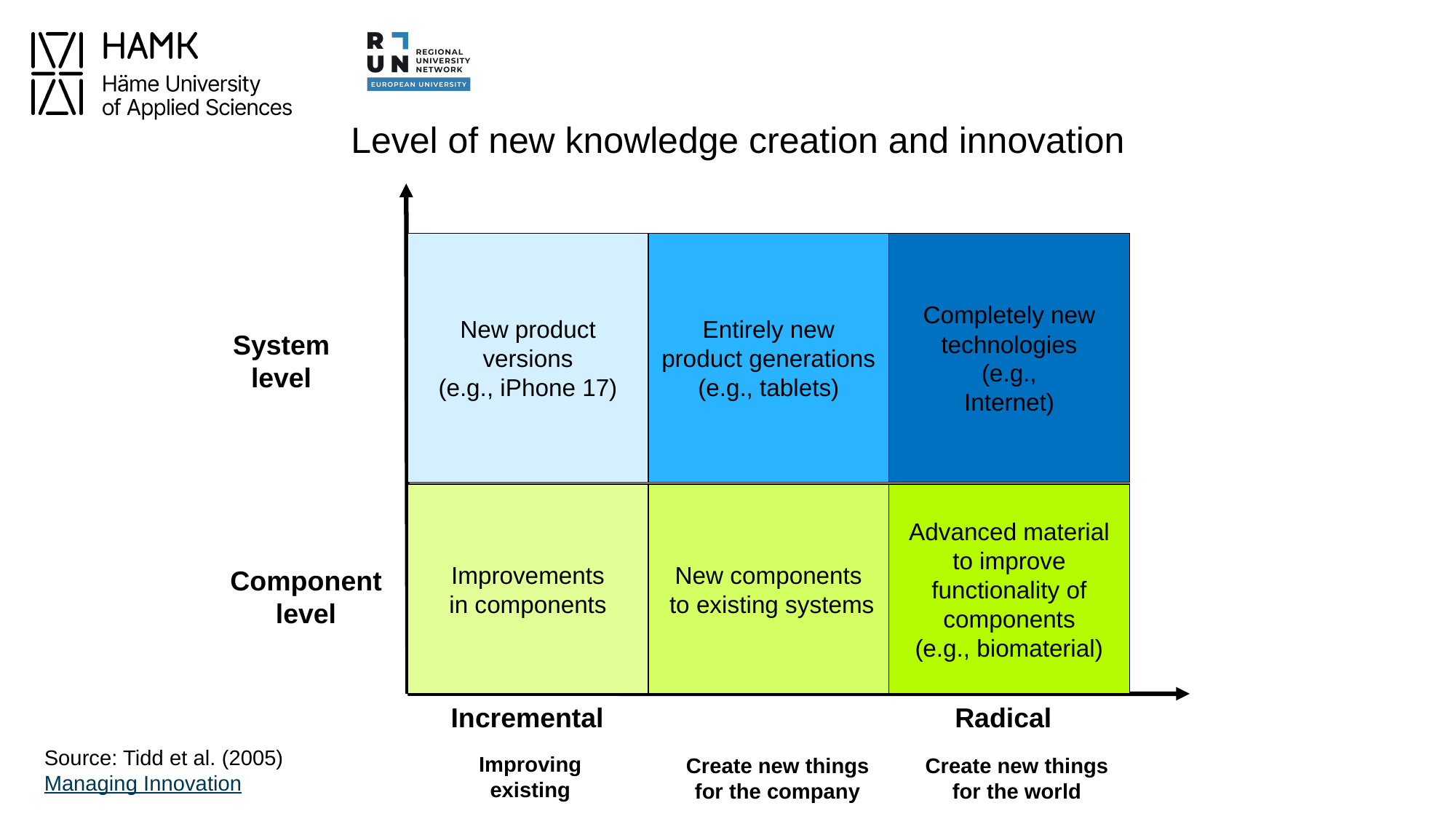

# Level of new knowledge creation and innovation

New product
versions
(e.g., iPhone 17)
Entirely new
product generations
(e.g., tablets)
Completely new
technologies
(e.g.,
Internet)
System
level
Improvements
in components
New components
 to existing systems
Advanced material
to improve
functionality of
components
(e.g., biomaterial)
Component
level

Radical
Incremental
Source: Tidd et al. (2005)
Managing Innovation
Improving
existing
Create new things for the world
Create new things for the company